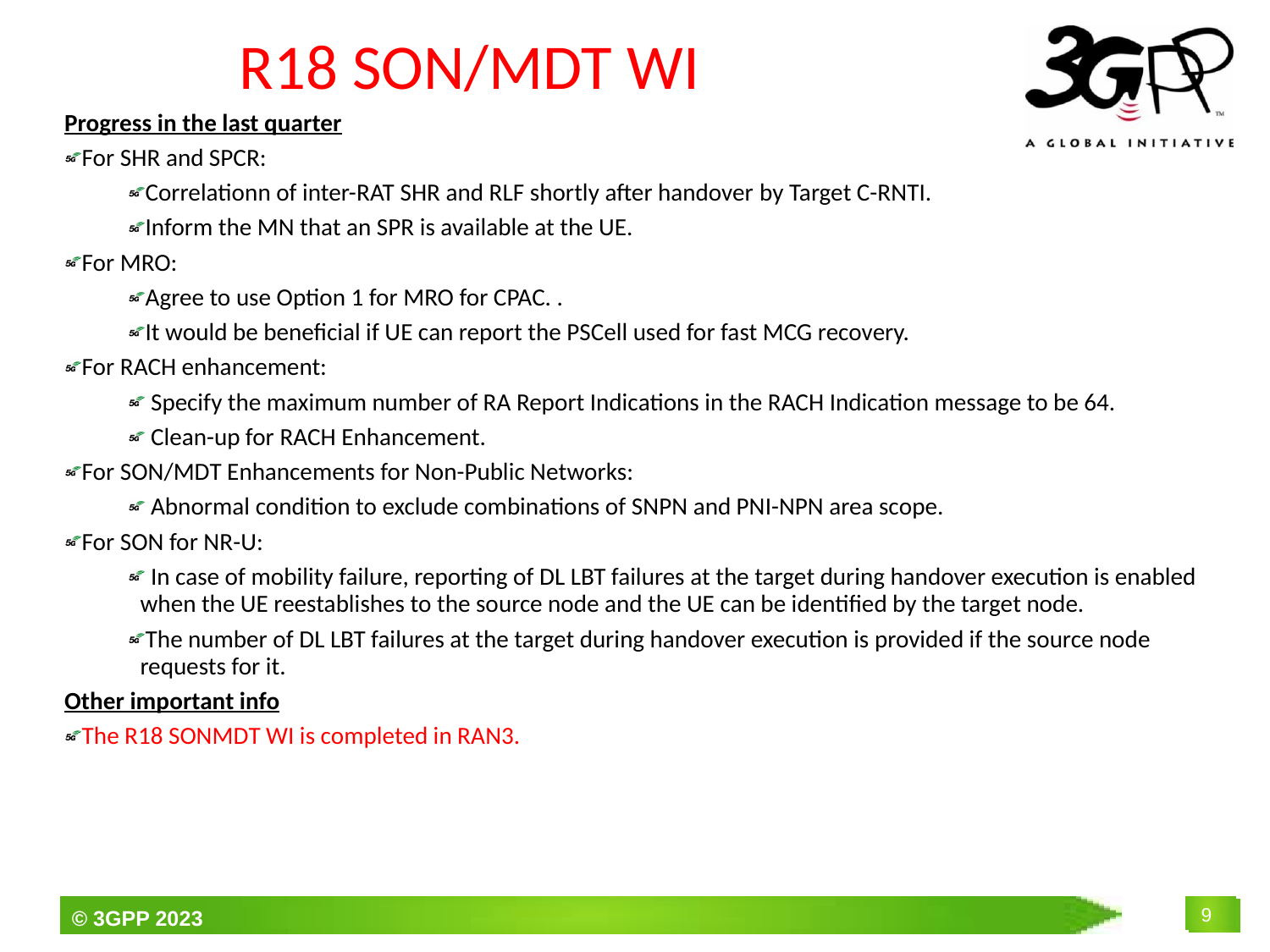

# R18 SON/MDT WI
Progress in the last quarter
For SHR and SPCR:
Correlationn of inter-RAT SHR and RLF shortly after handover by Target C-RNTI.
Inform the MN that an SPR is available at the UE.
For MRO:
Agree to use Option 1 for MRO for CPAC. .
It would be beneficial if UE can report the PSCell used for fast MCG recovery.
For RACH enhancement:
 Specify the maximum number of RA Report Indications in the RACH Indication message to be 64.
 Clean-up for RACH Enhancement.
For SON/MDT Enhancements for Non-Public Networks:
 Abnormal condition to exclude combinations of SNPN and PNI-NPN area scope.
For SON for NR-U:
 In case of mobility failure, reporting of DL LBT failures at the target during handover execution is enabled when the UE reestablishes to the source node and the UE can be identified by the target node.
The number of DL LBT failures at the target during handover execution is provided if the source node requests for it.
Other important info
The R18 SONMDT WI is completed in RAN3.

9